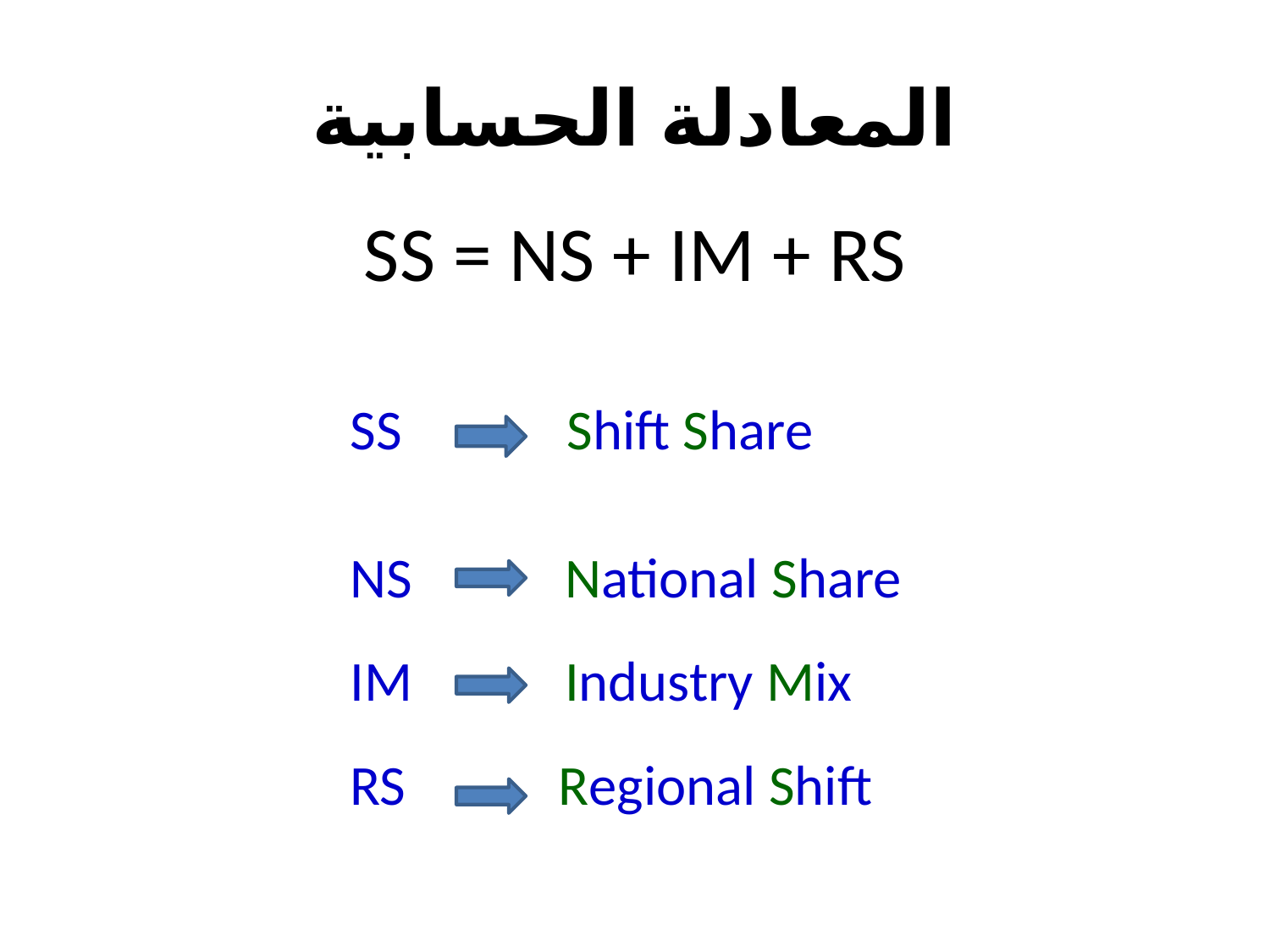

# المعادلة الحسابية SS = NS + IM + RS
SS             Shift Share

NS            National Share

IM            Industry Mix

RS            Regional Shift